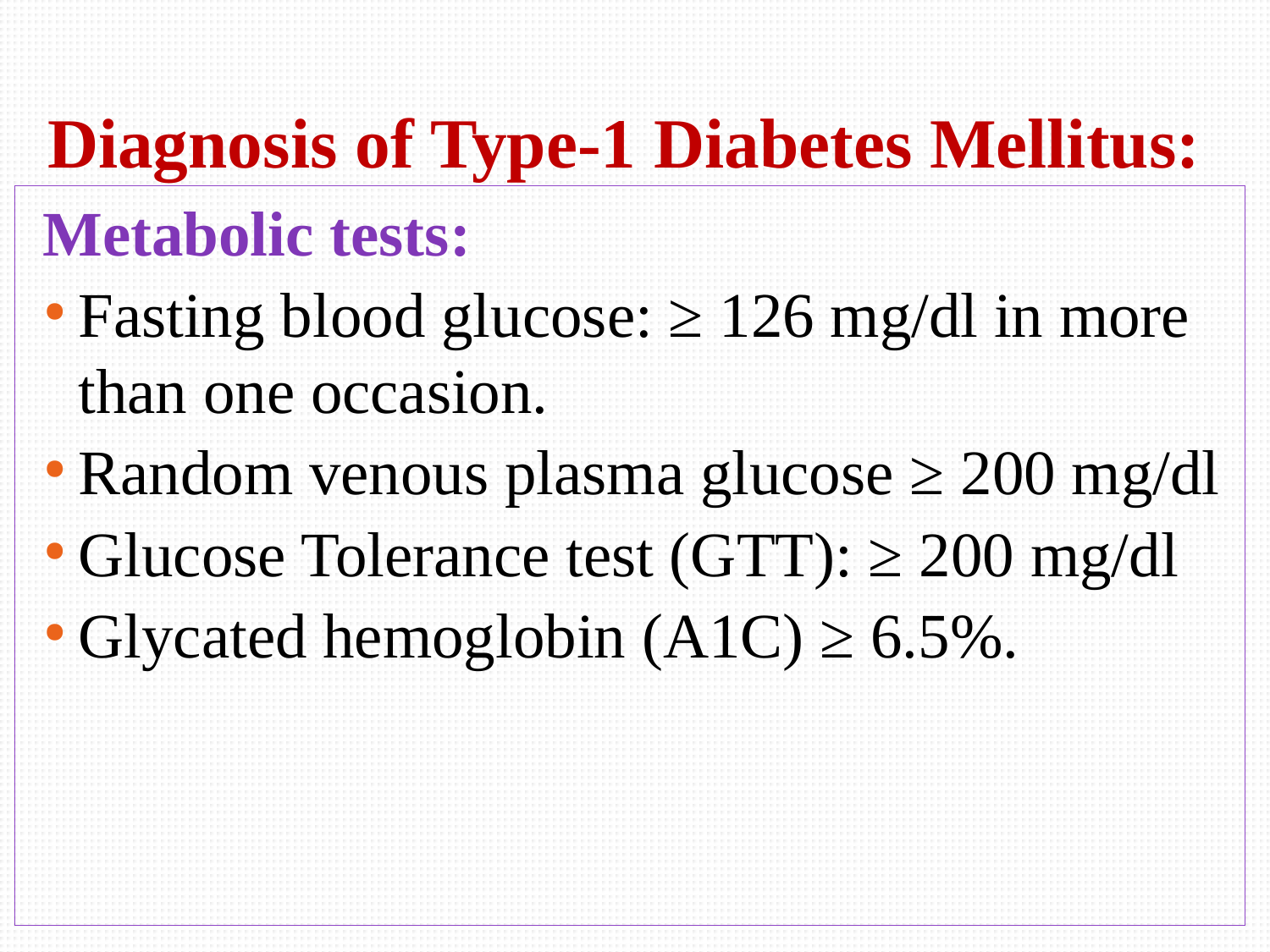

# Diagnosis of Type-1 Diabetes Mellitus:
Metabolic tests:
Fasting blood glucose: ≥ 126 mg/dl in more than one occasion.
Random venous plasma glucose ≥ 200 mg/dl
Glucose Tolerance test (GTT): ≥ 200 mg/dl
Glycated hemoglobin (A1C) ≥ 6.5%.